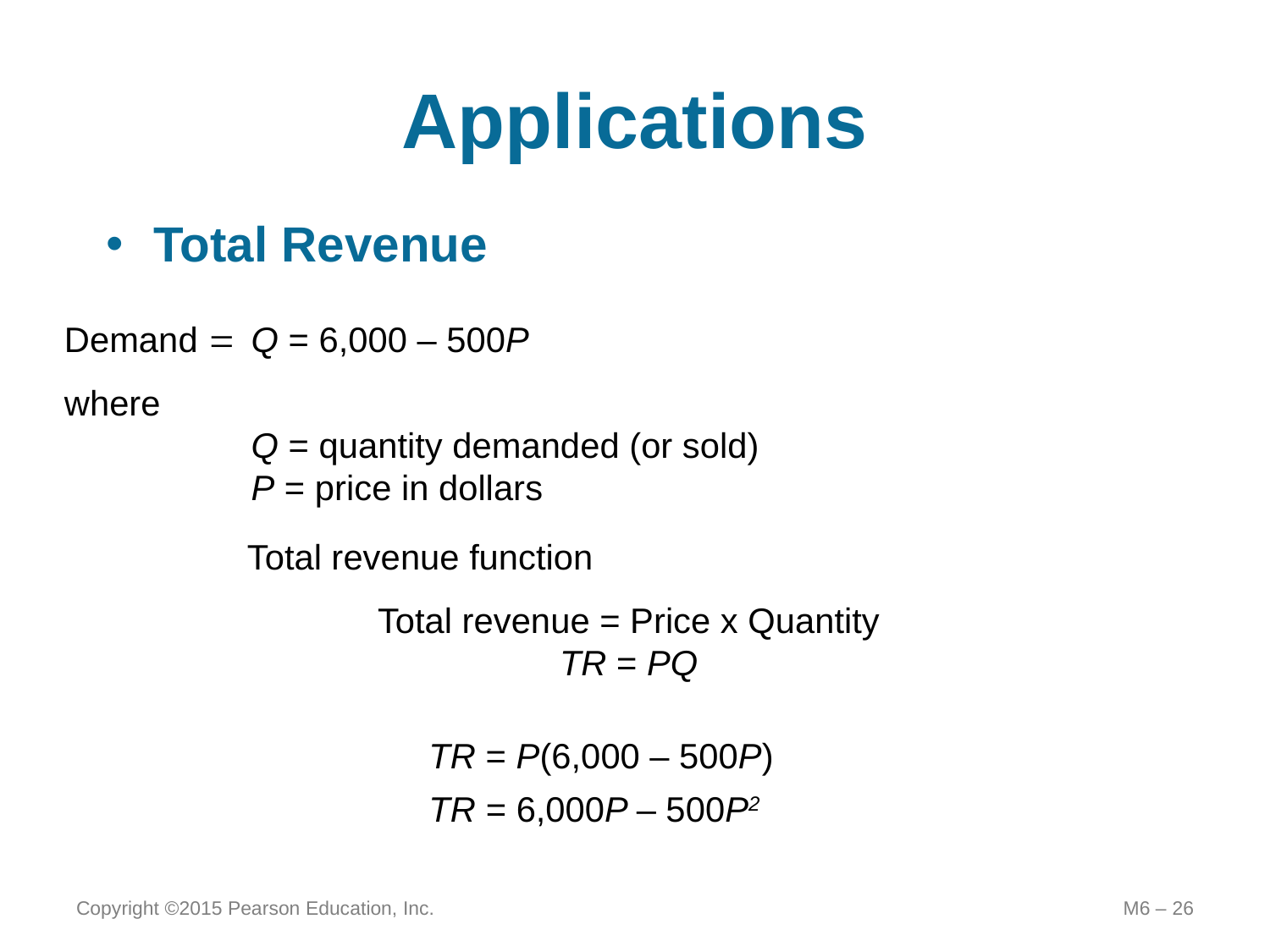

# Applications
Total Revenue
Demand =	Q = 6,000 – 500P
where
	Q = quantity demanded (or sold)
	P = price in dollars
Total revenue function
Total revenue = Price x Quantity
TR = PQ
TR = P(6,000 – 500P)
TR = 6,000P – 500P2
Copyright ©2015 Pearson Education, Inc.
M6 – 26